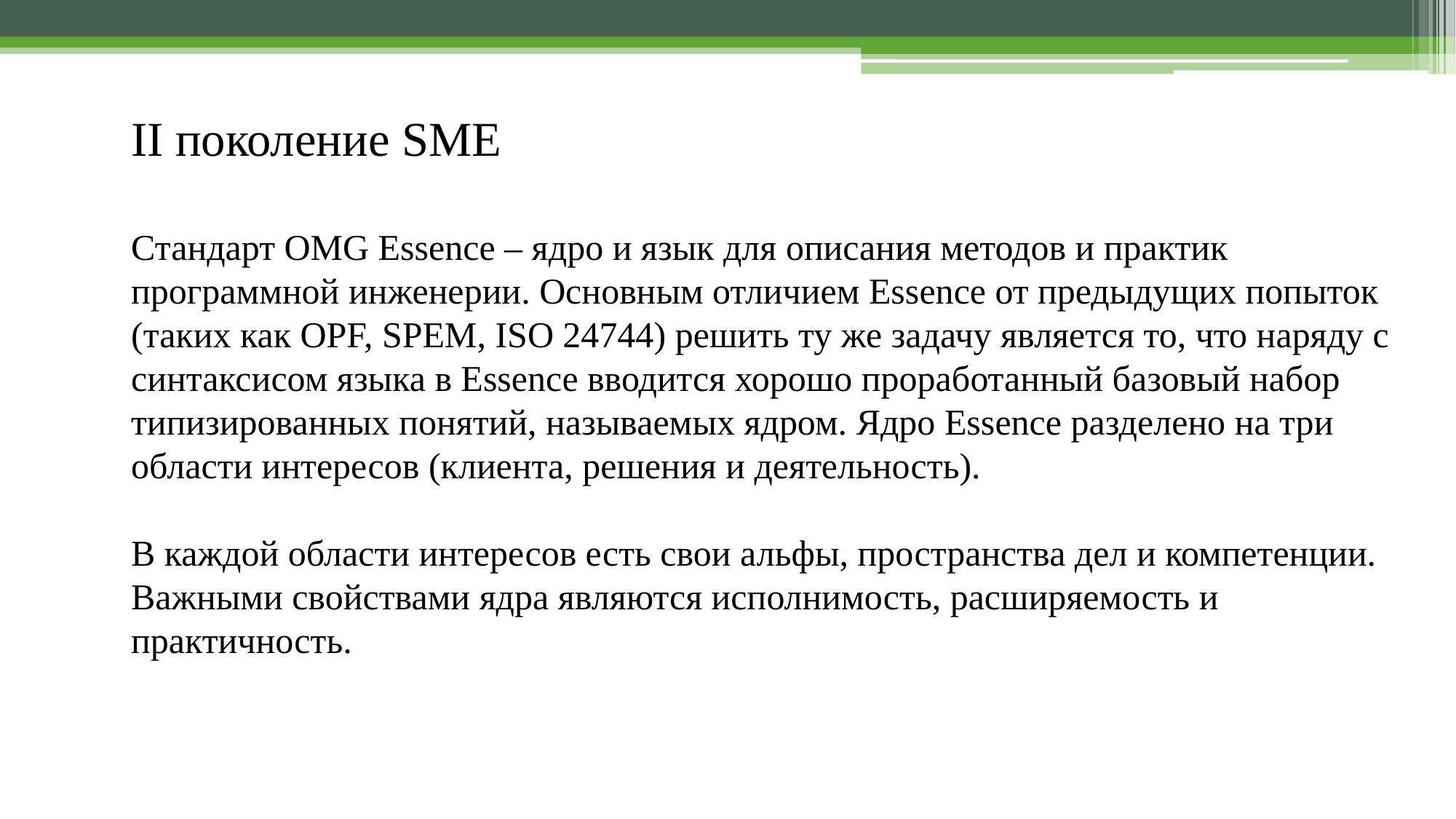

II поколение SME

Стандарт OMG Essence – ядро и язык для описания методов и практик программной инженерии. Основным отличием Essence от предыдущих попыток (таких как OPF, SPEM, ISO 24744) решить ту же задачу является то, что наряду с синтаксисом языка в Essence вводится хорошо проработанный базовый набор типизированных понятий, называемых ядром. Ядро Essence разделено на три области интересов (клиента, решения и деятельность).

В каждой области интересов есть свои альфы, пространства дел и компетенции. Важными свойствами ядра являются исполнимость, расширяемость и практичность.